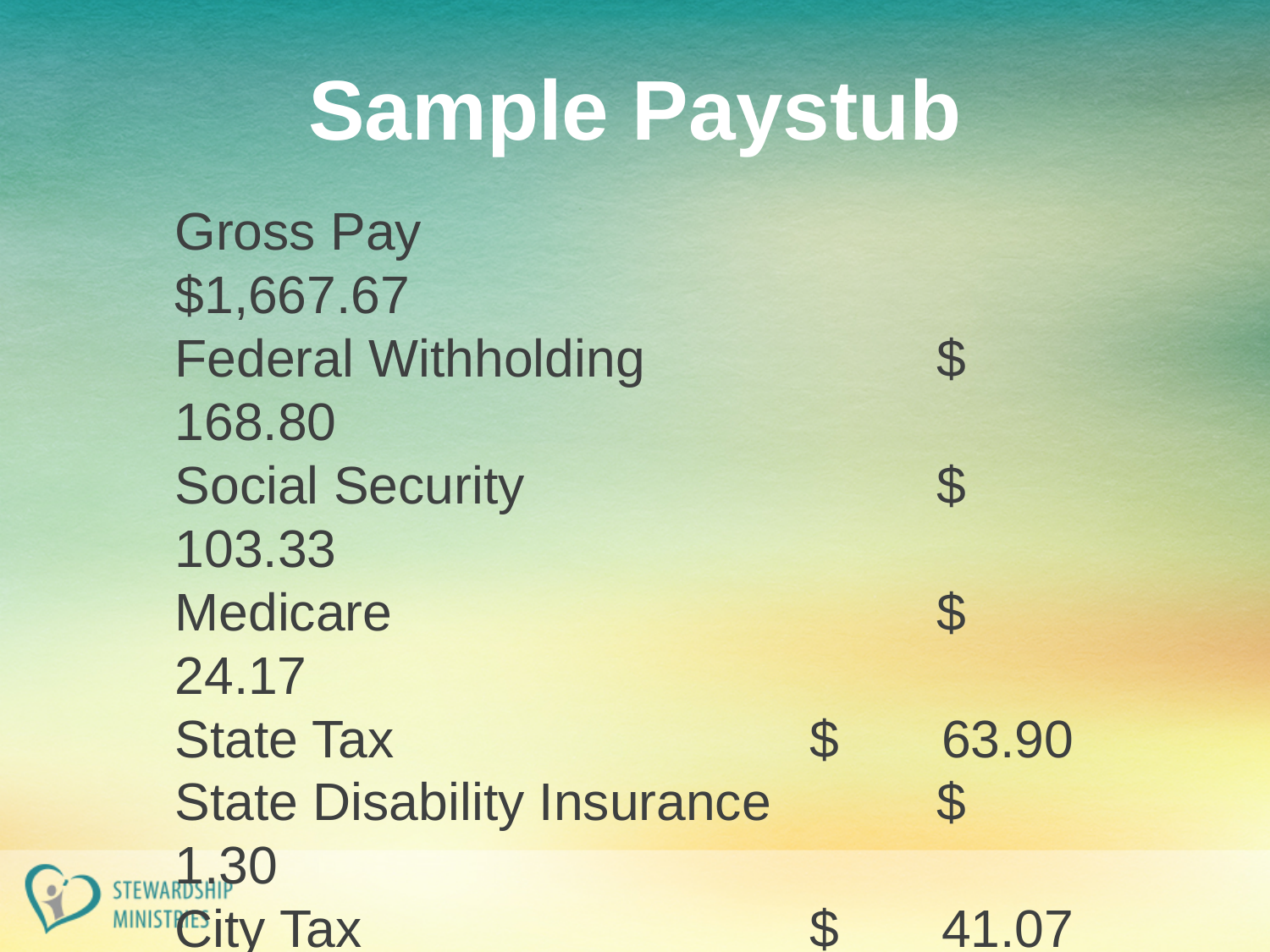

# Sample Paystub
Gross Pay                    			$1,667.67
Federal Withholding    		$   168.80
Social Security             		$    103.33
Medicare                      		$       24.17
State Tax				$       63.90
State Disability Insurance     	$          1.30
City Tax		       		$       41.07
Health Insurance          		$       50.00
Retirement: 401K                             	$     100.00
Net Pay                         		$ 1,115.10